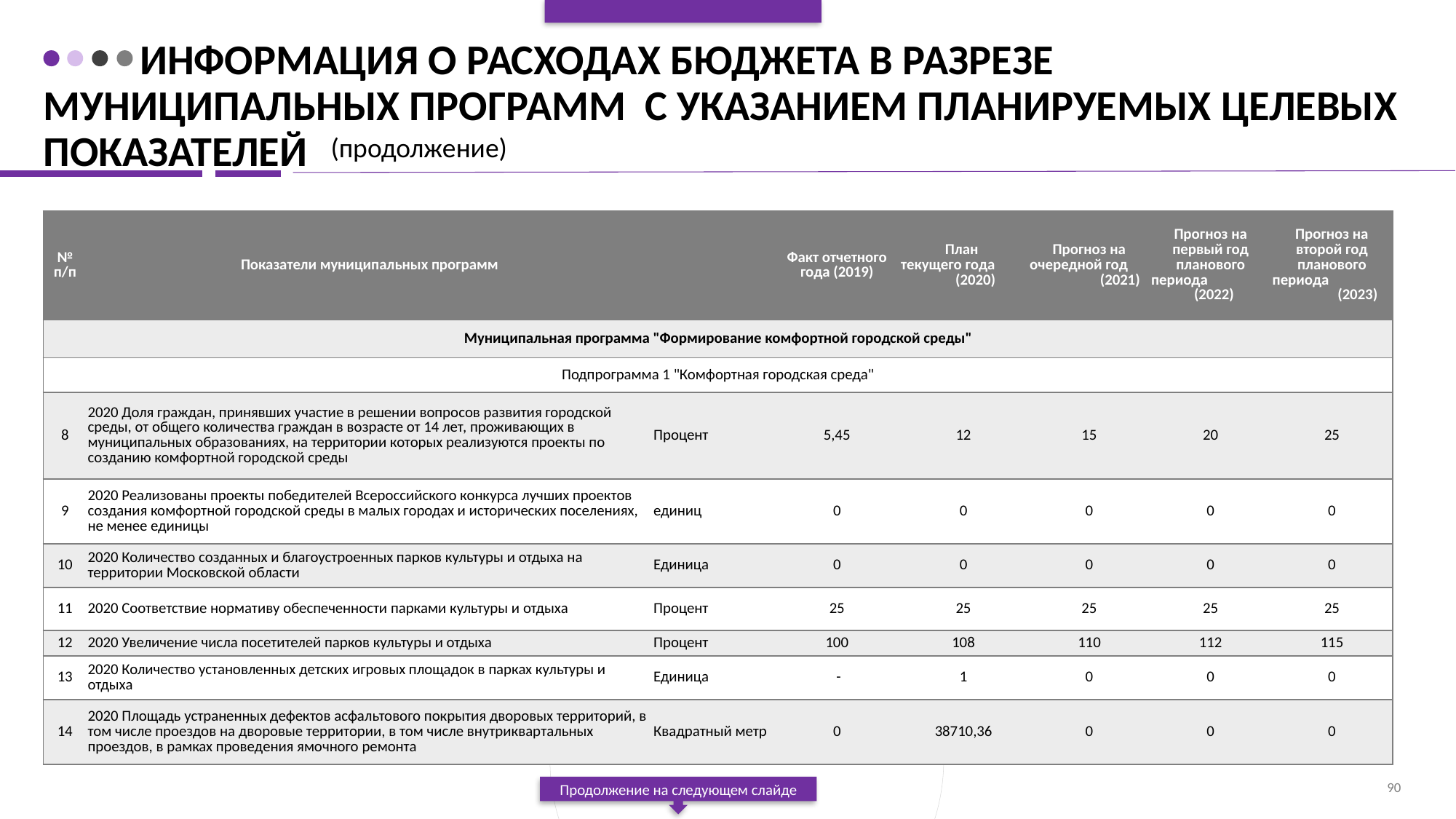

# Информация о расходах бюджета в разрезе муниципальных программ  с указанием планируемых целевых показателей
(продолжение)
| № п/п | Показатели муниципальных программ |  | Факт отчетного года (2019) | План текущего года (2020) | Прогноз на очередной год (2021) | Прогноз на первый год планового периода (2022) | Прогноз на второй год планового периода (2023) |
| --- | --- | --- | --- | --- | --- | --- | --- |
| Муниципальная программа "Формирование комфортной городской среды" |  |  |  |  |  |  |  |
| Подпрограмма 1 "Комфортная городская среда" |  |  |  |  |  |  |  |
| 8 | 2020 Доля граждан, принявших участие в решении вопросов развития городской среды, от общего количества граждан в возрасте от 14 лет, проживающих в муниципальных образованиях, на территории которых реализуются проекты по созданию комфортной городской среды | Процент | 5,45 | 12 | 15 | 20 | 25 |
| 9 | 2020 Реализованы проекты победителей Всероссийского конкурса лучших проектов создания комфортной городской среды в малых городах и исторических поселениях, не менее единицы | единиц | 0 | 0 | 0 | 0 | 0 |
| 10 | 2020 Количество созданных и благоустроенных парков культуры и отдыха на территории Московской области | Единица | 0 | 0 | 0 | 0 | 0 |
| 11 | 2020 Соответствие нормативу обеспеченности парками культуры и отдыха | Процент | 25 | 25 | 25 | 25 | 25 |
| 12 | 2020 Увеличение числа посетителей парков культуры и отдыха | Процент | 100 | 108 | 110 | 112 | 115 |
| 13 | 2020 Количество установленных детских игровых площадок в парках культуры и отдыха | Единица | - | 1 | 0 | 0 | 0 |
| 14 | 2020 Площадь устраненных дефектов асфальтового покрытия дворовых территорий, в том числе проездов на дворовые территории, в том числе внутриквартальных проездов, в рамках проведения ямочного ремонта | Квадратный метр | 0 | 38710,36 | 0 | 0 | 0 |
90
Продолжение на следующем слайде